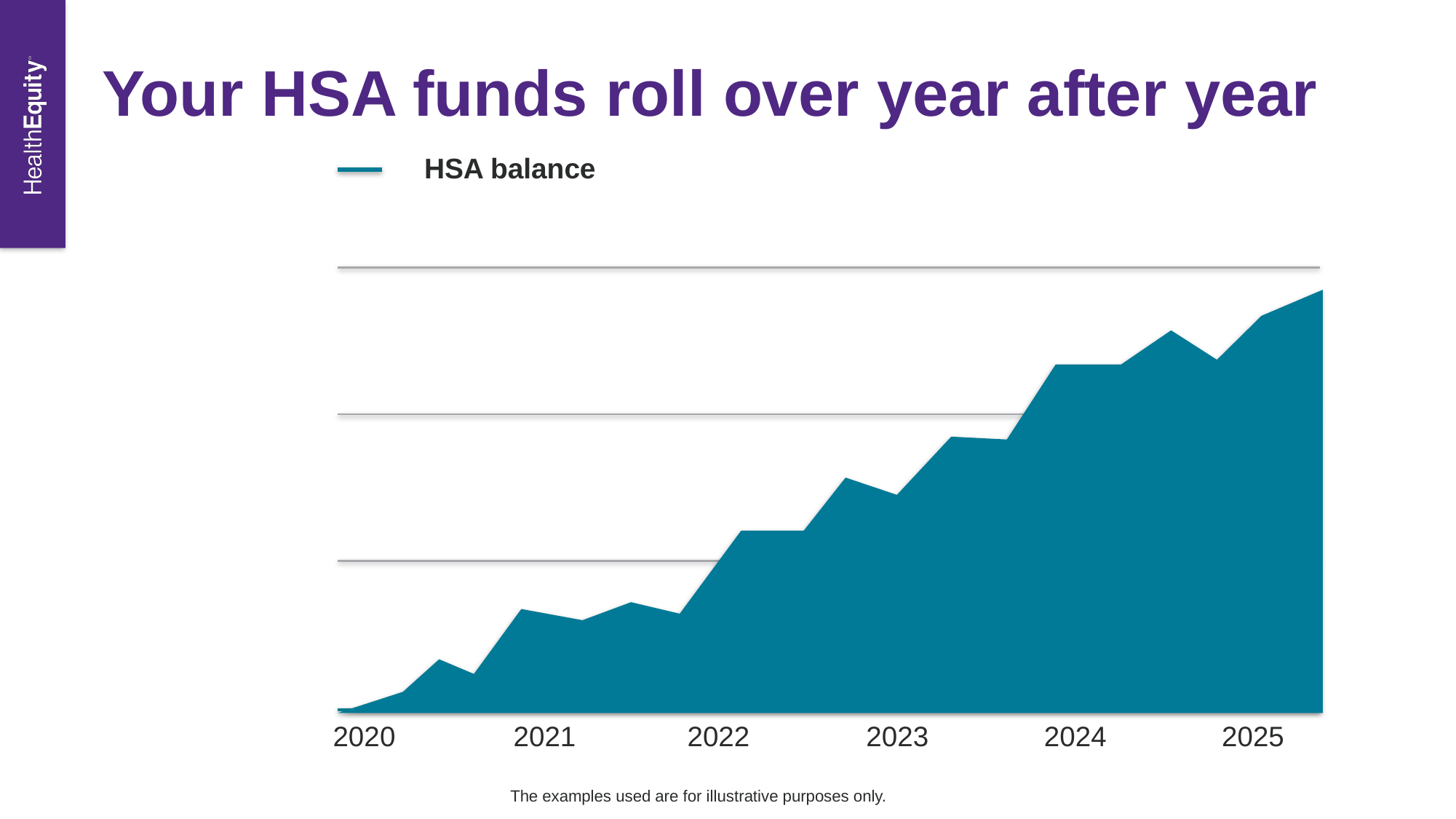

# Your HSA funds roll over year after year
HSA balance

2021
2022
2023
2024
2025
2020
The examples used are for illustrative purposes only.